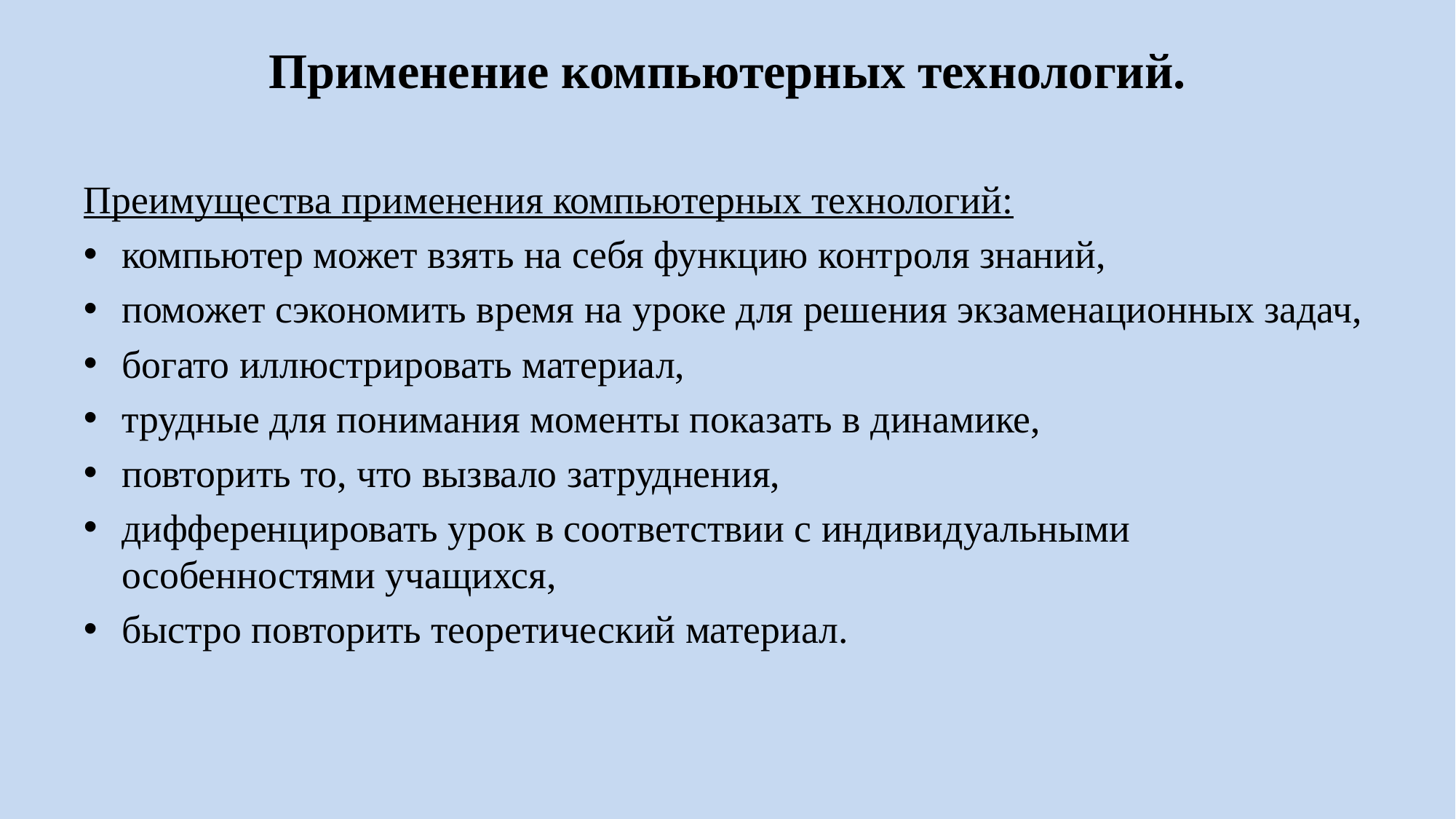

# Применение компьютерных технологий.
Преимущества применения компьютерных технологий:
компьютер может взять на себя функцию контроля знаний,
поможет сэкономить время на уроке для решения экзаменационных задач,
богато иллюстрировать материал,
трудные для понимания моменты показать в динамике,
повторить то, что вызвало затруднения,
дифференцировать урок в соответствии с индивидуальными особенностями учащихся,
быстро повторить теоретический материал.